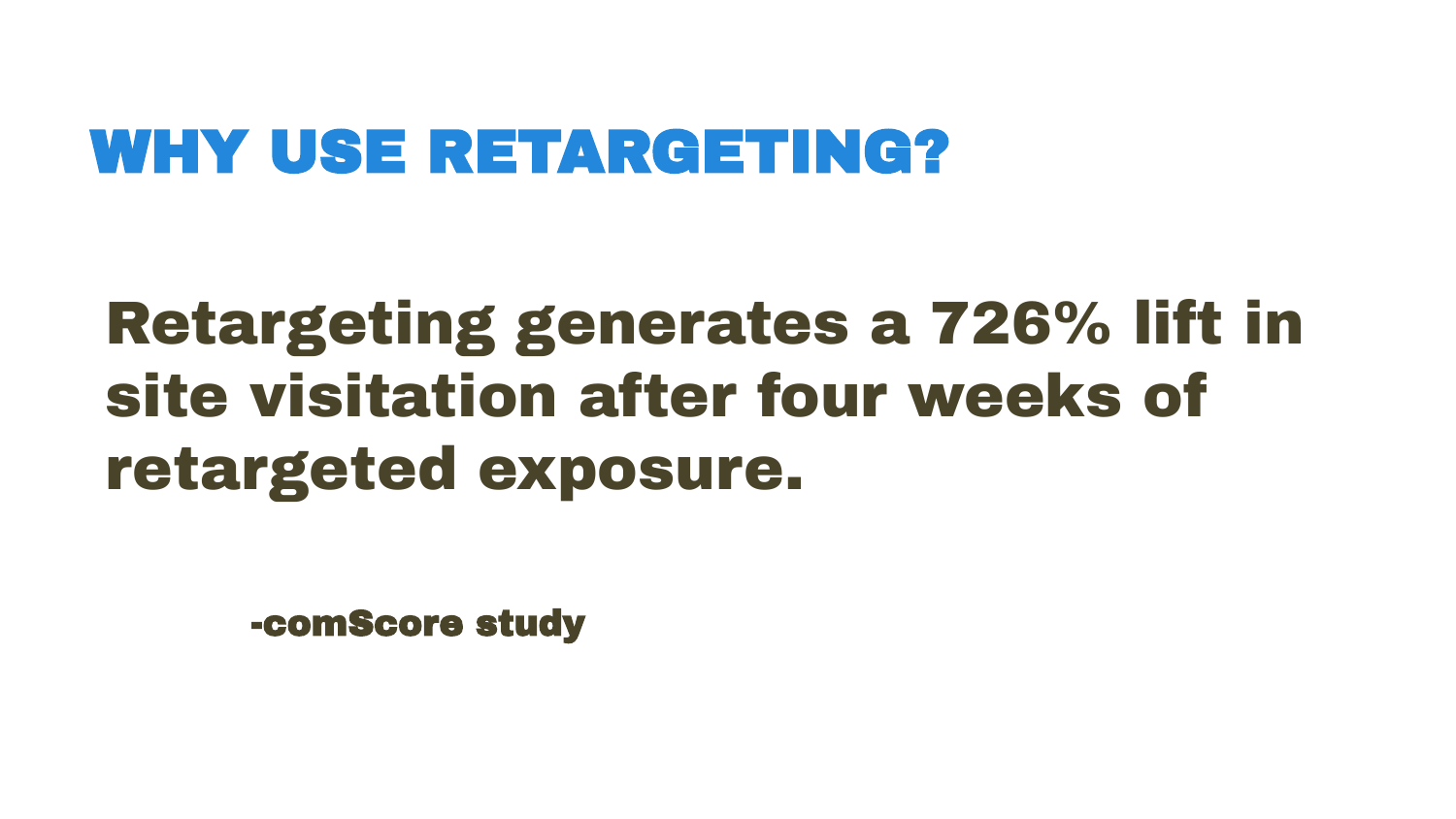

WHY USE RETARGETING?
# Retargeting generates a 726% lift in site visitation after four weeks of retargeted exposure.
									-comScore study